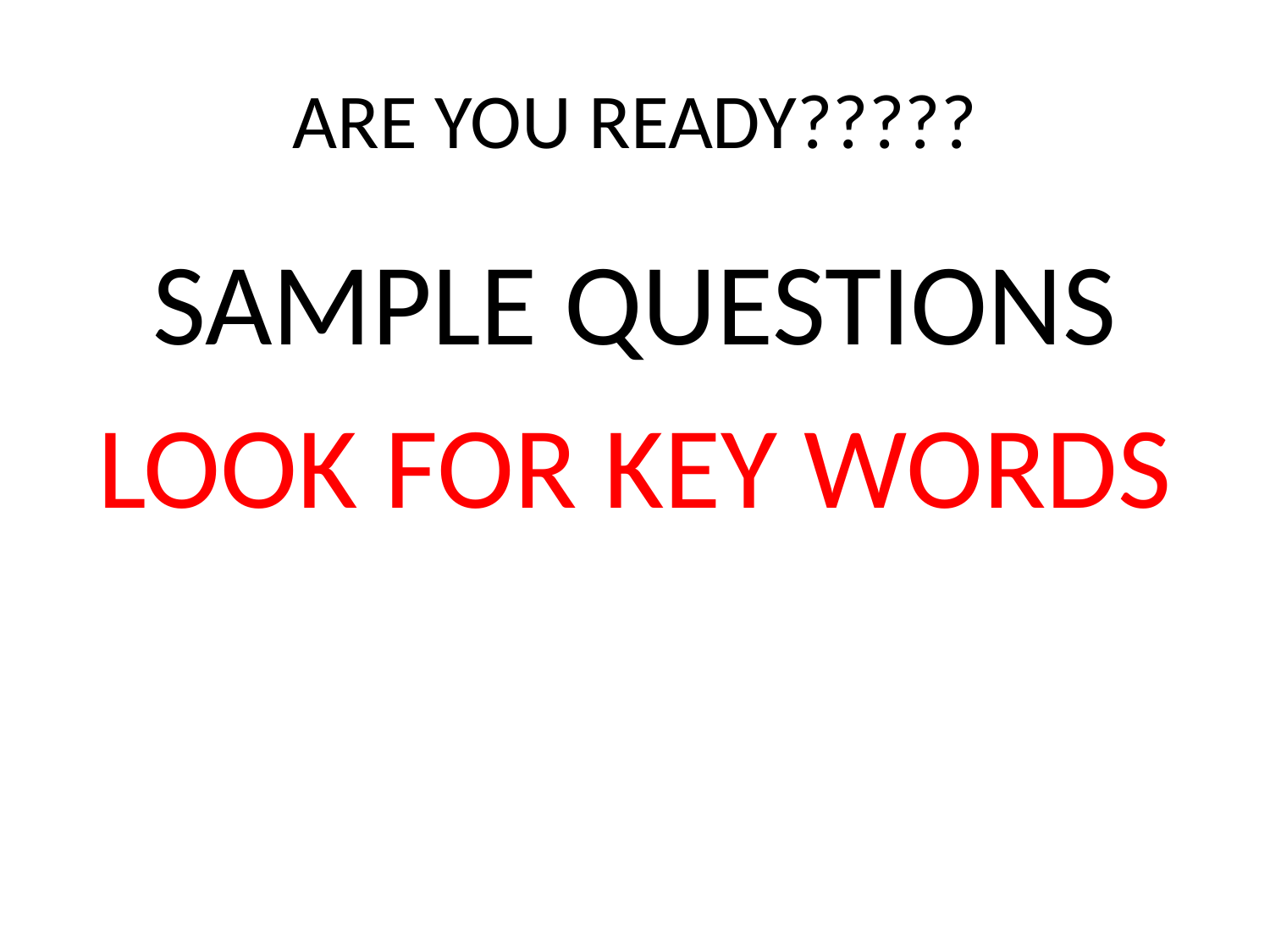

# ARE YOU READY?????
SAMPLE QUESTIONS
LOOK FOR KEY WORDS